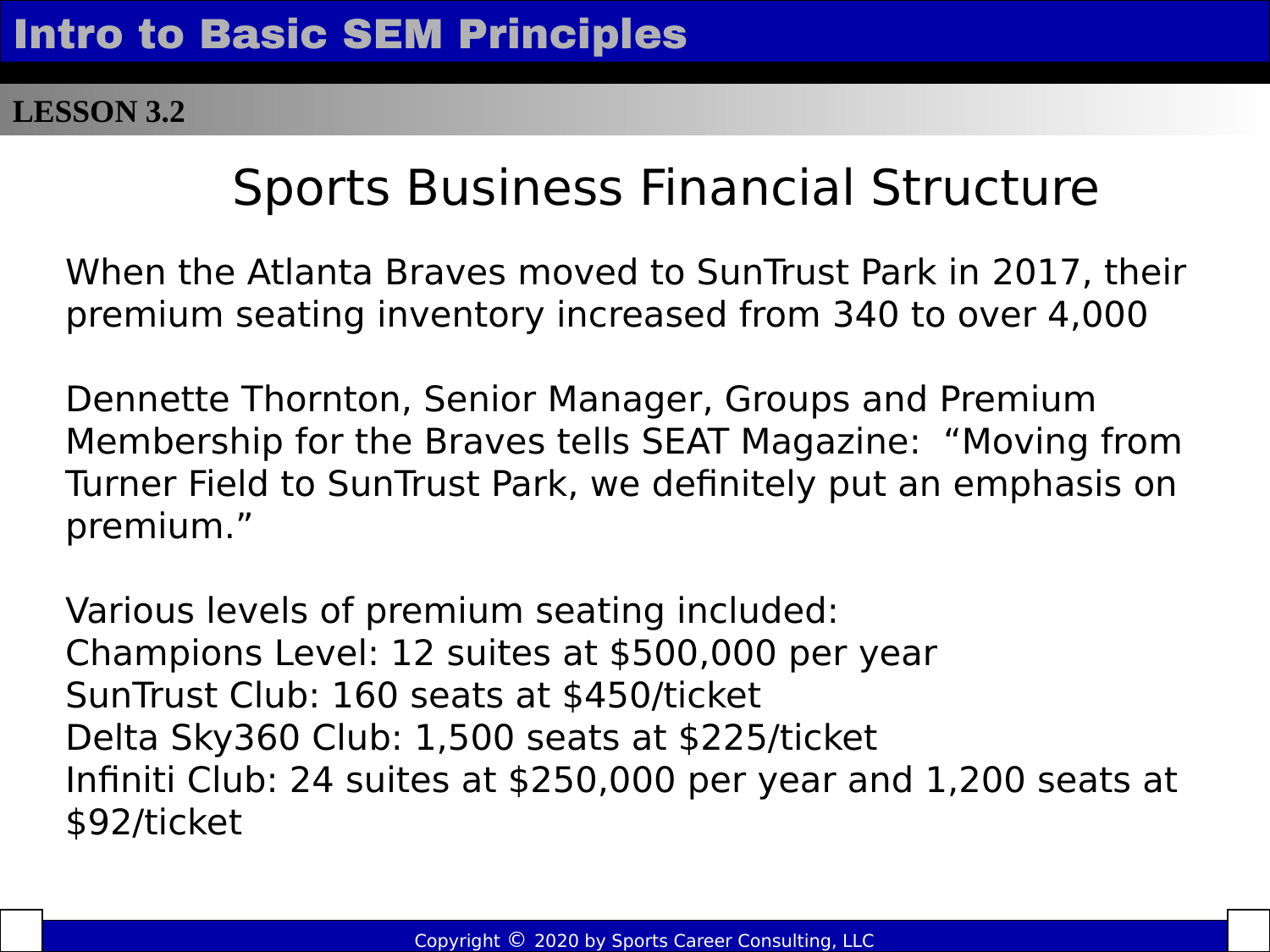

Intro to Basic SEM Principles
LESSON 3.2
Sports Business Financial Structure
When the Atlanta Braves moved to SunTrust Park in 2017, their premium seating inventory increased from 340 to over 4,000

Dennette Thornton, Senior Manager, Groups and Premium Membership for the Braves tells SEAT Magazine:  “Moving from Turner Field to SunTrust Park, we definitely put an emphasis on premium.”

Various levels of premium seating included:
Champions Level: 12 suites at $500,000 per year
SunTrust Club: 160 seats at $450/ticket
Delta Sky360 Club: 1,500 seats at $225/ticket
Infiniti Club: 24 suites at $250,000 per year and 1,200 seats at $92/ticket

Copyright © 2020 by Sports Career Consulting, LLC